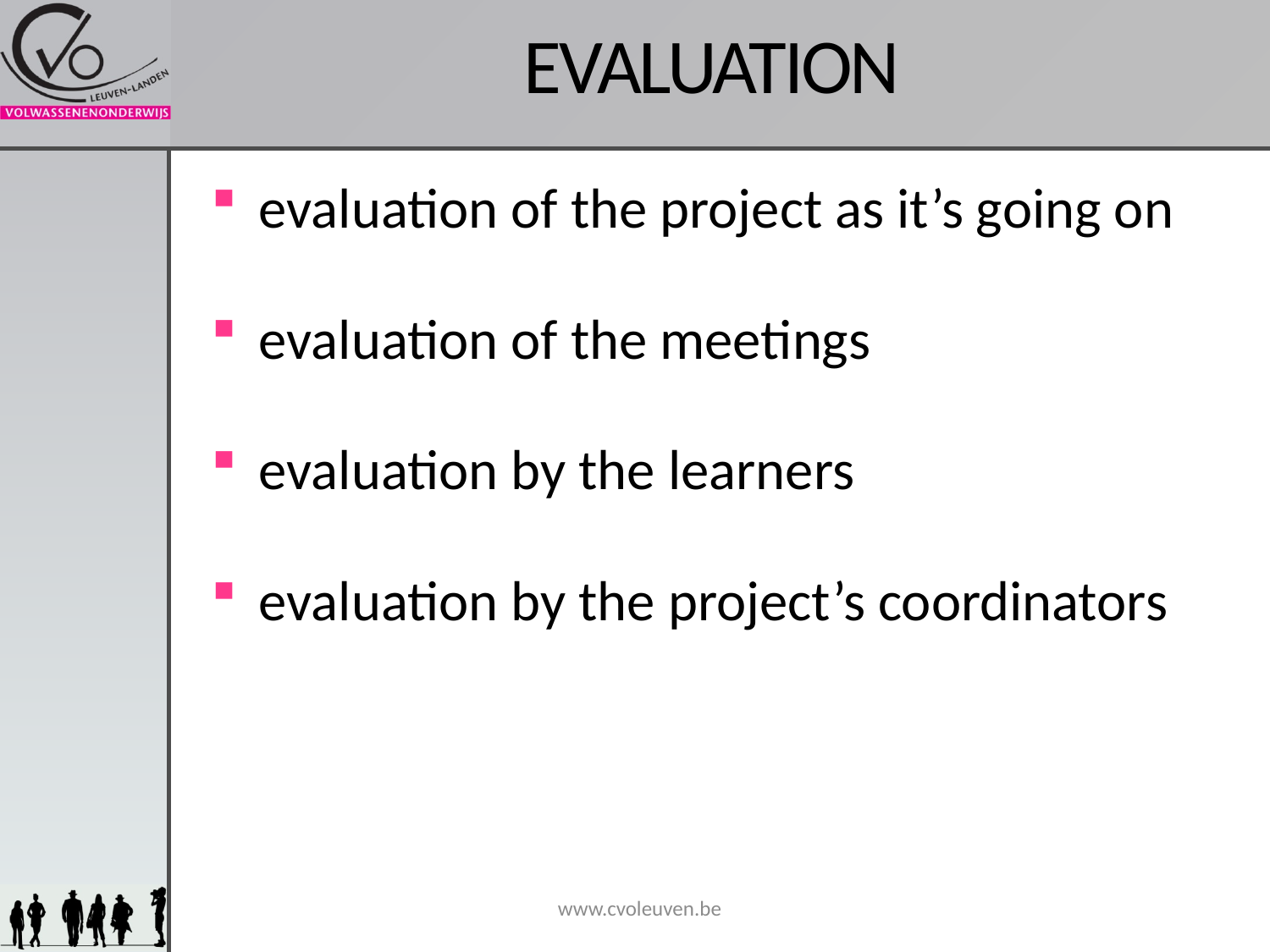

# EVALUATION
evaluation of the project as it’s going on

evaluation of the meetings

evaluation by the learners

evaluation by the project’s coordinators

www.cvoleuven.be